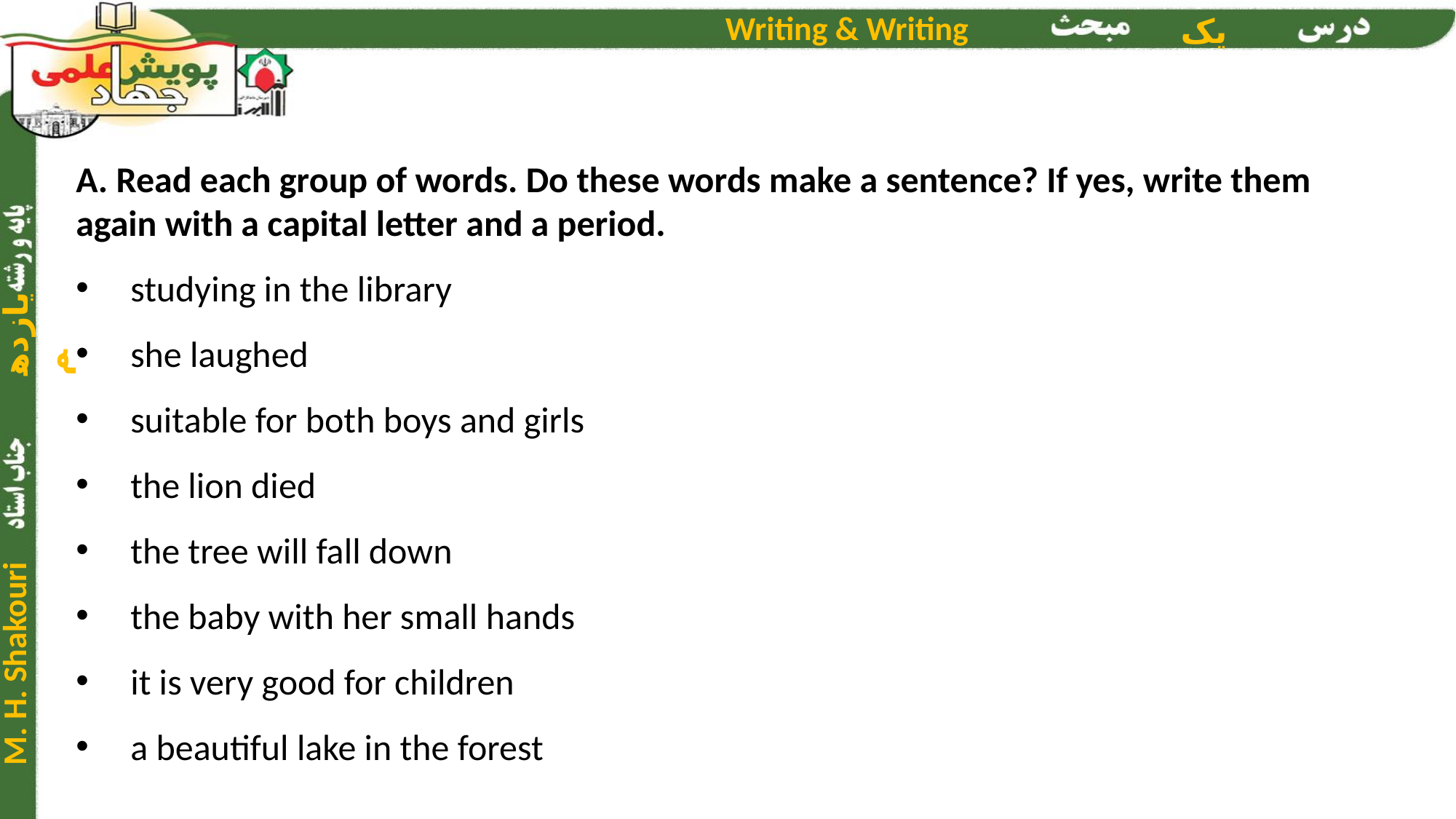

A. Read each group of words. Do these words make a sentence? If yes, write them again with a capital letter and a period.
studying in the library
she laughed
suitable for both boys and girls
the lion died
the tree will fall down
the baby with her small hands
it is very good for children
a beautiful lake in the forest